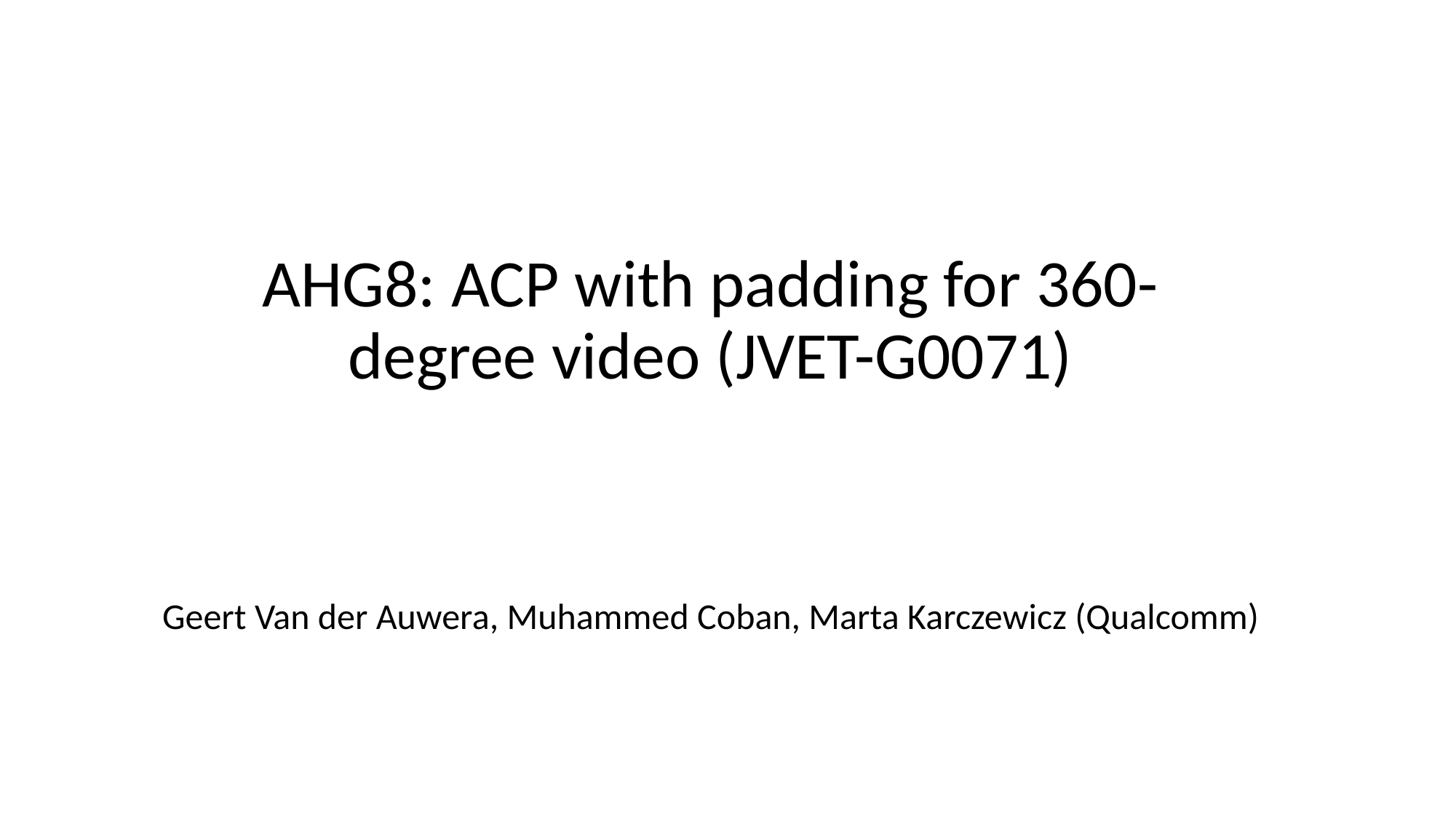

AHG8: ACP with padding for 360-degree video (JVET-G0071)
Geert Van der Auwera, Muhammed Coban, Marta Karczewicz (Qualcomm)